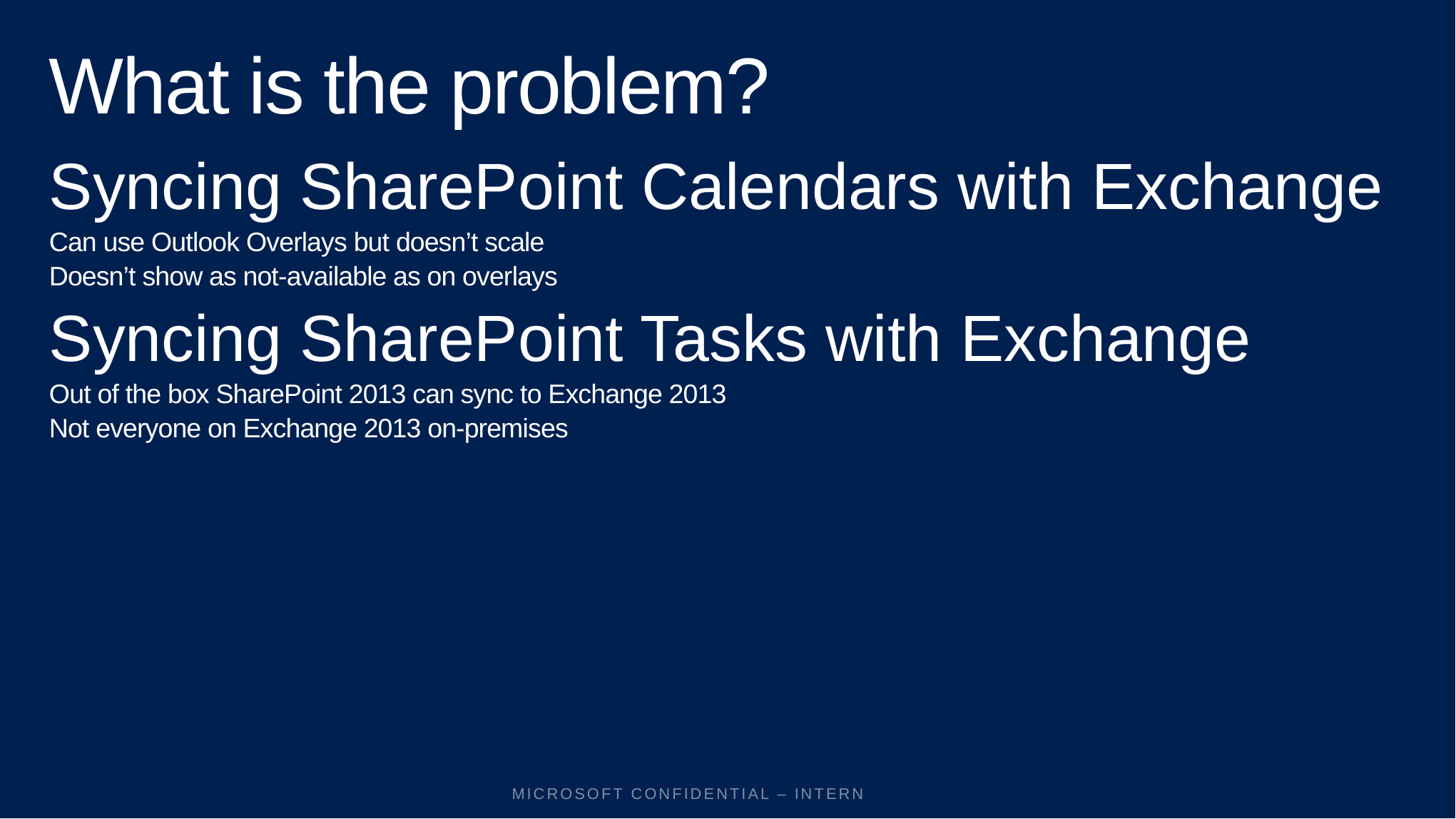

# What is the problem?
Syncing SharePoint Calendars with Exchange
Can use Outlook Overlays but doesn’t scale
Doesn’t show as not-available as on overlays
Syncing SharePoint Tasks with Exchange
Out of the box SharePoint 2013 can sync to Exchange 2013
Not everyone on Exchange 2013 on-premises